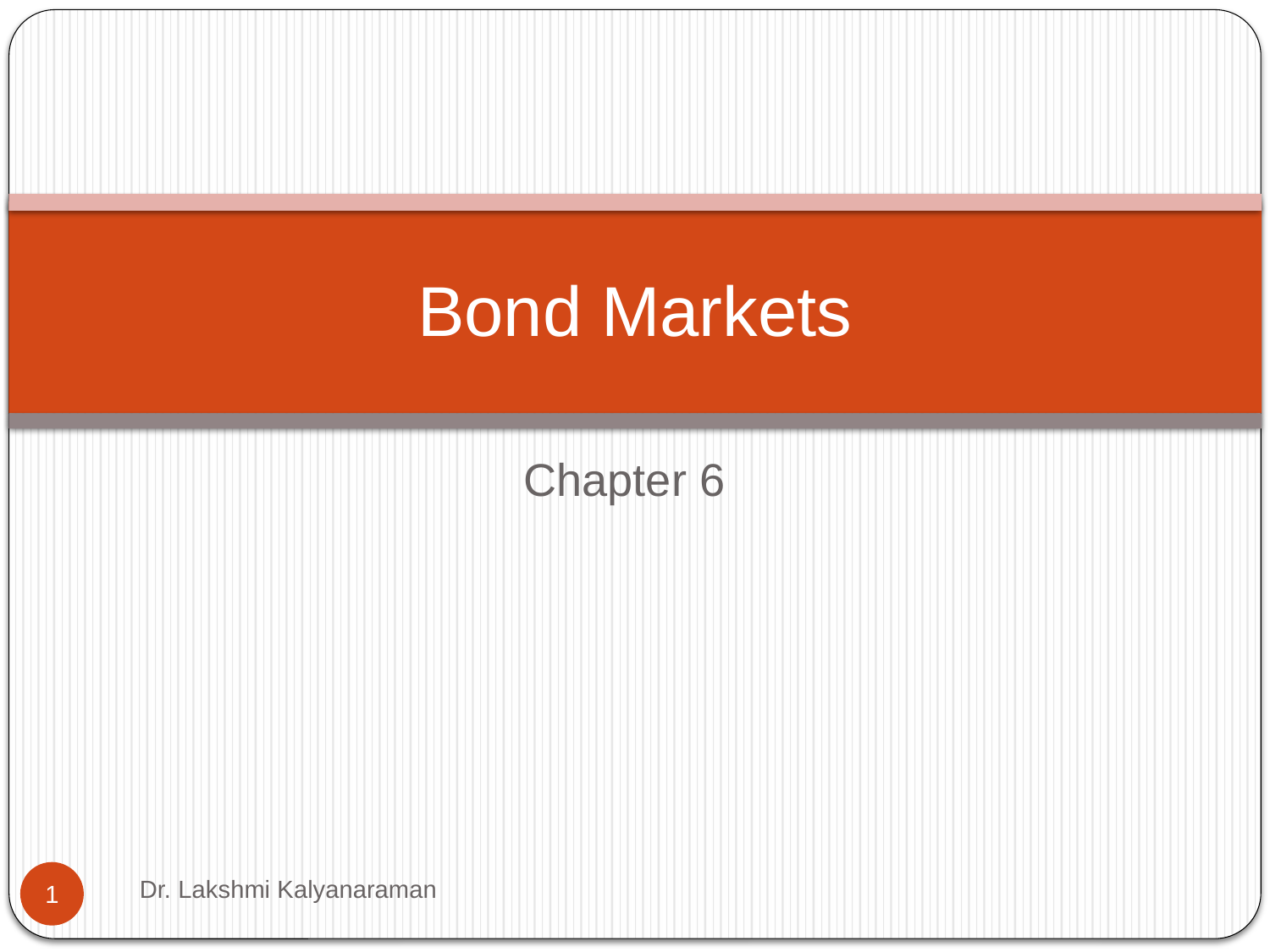

# Bond Markets
Chapter 6
Dr. Lakshmi Kalyanaraman
1